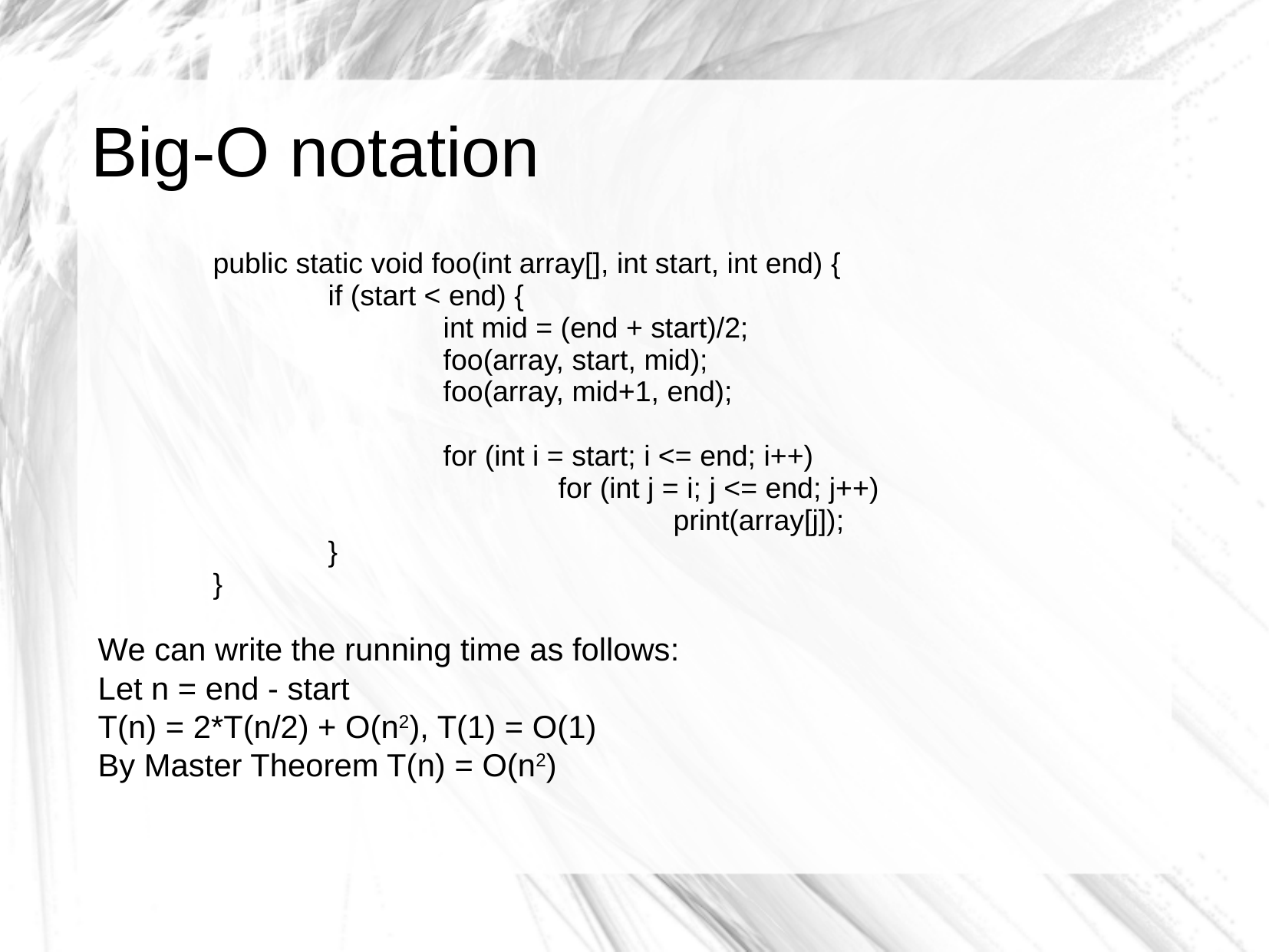

# Big-O notation
	public static void foo(int array[], int start, int end) {
		if (start < end) {
			int mid = (end + start)/2;
			foo(array, start, mid);
			foo(array, mid+1, end);
			for (int i = start; i <= end; i++)
				for (int j = i; j <= end; j++)
					print(array[j]);
		}
	}

We can write the running time as follows:
Let n = end - start
T(n) = 2*T(n/2) + O(n2), T(1) = O(1)
By Master Theorem T(n) = O(n2)